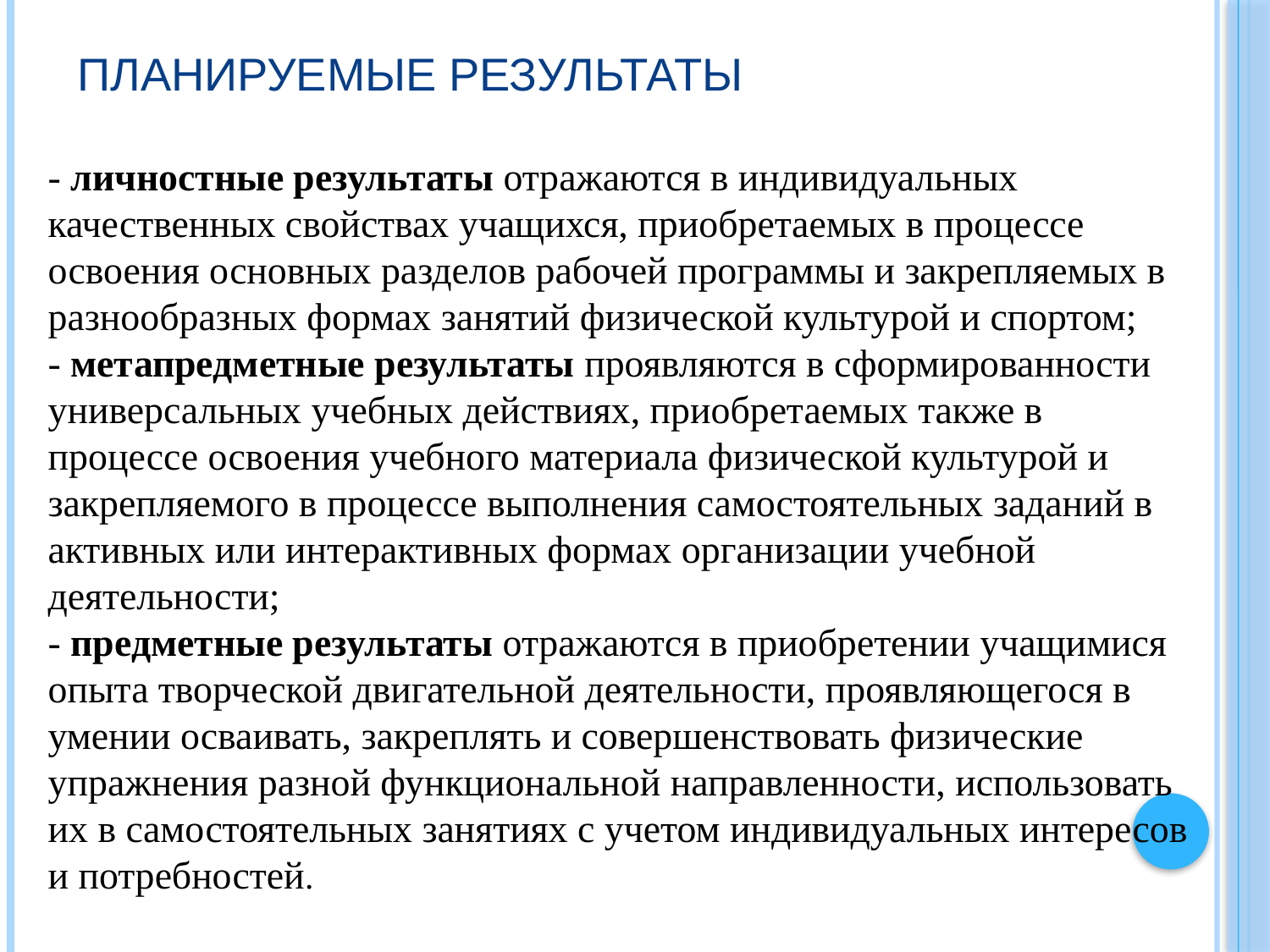

# Планируемые результаты
- личностные результаты отражаются в индивидуальных качественных свойствах учащихся, приобретаемых в процессе освоения основных разделов рабочей программы и закрепляемых в разнообразных формах занятий физической культурой и спортом;
- метапредметные результаты проявляются в сформированности универсальных учебных действиях, приобретаемых также в процессе освоения учебного материала физической культурой и закрепляемого в процессе выполнения самостоятельных заданий в активных или интерактивных формах организации учебной деятельности;
- предметные результаты отражаются в приобретении учащимися опыта творческой двигательной деятельности, проявляющегося в умении осваивать, закреплять и совершенствовать физические упражнения разной функциональной направленности, использовать их в самостоятельных занятиях с учетом индивидуальных интересов и потребностей.